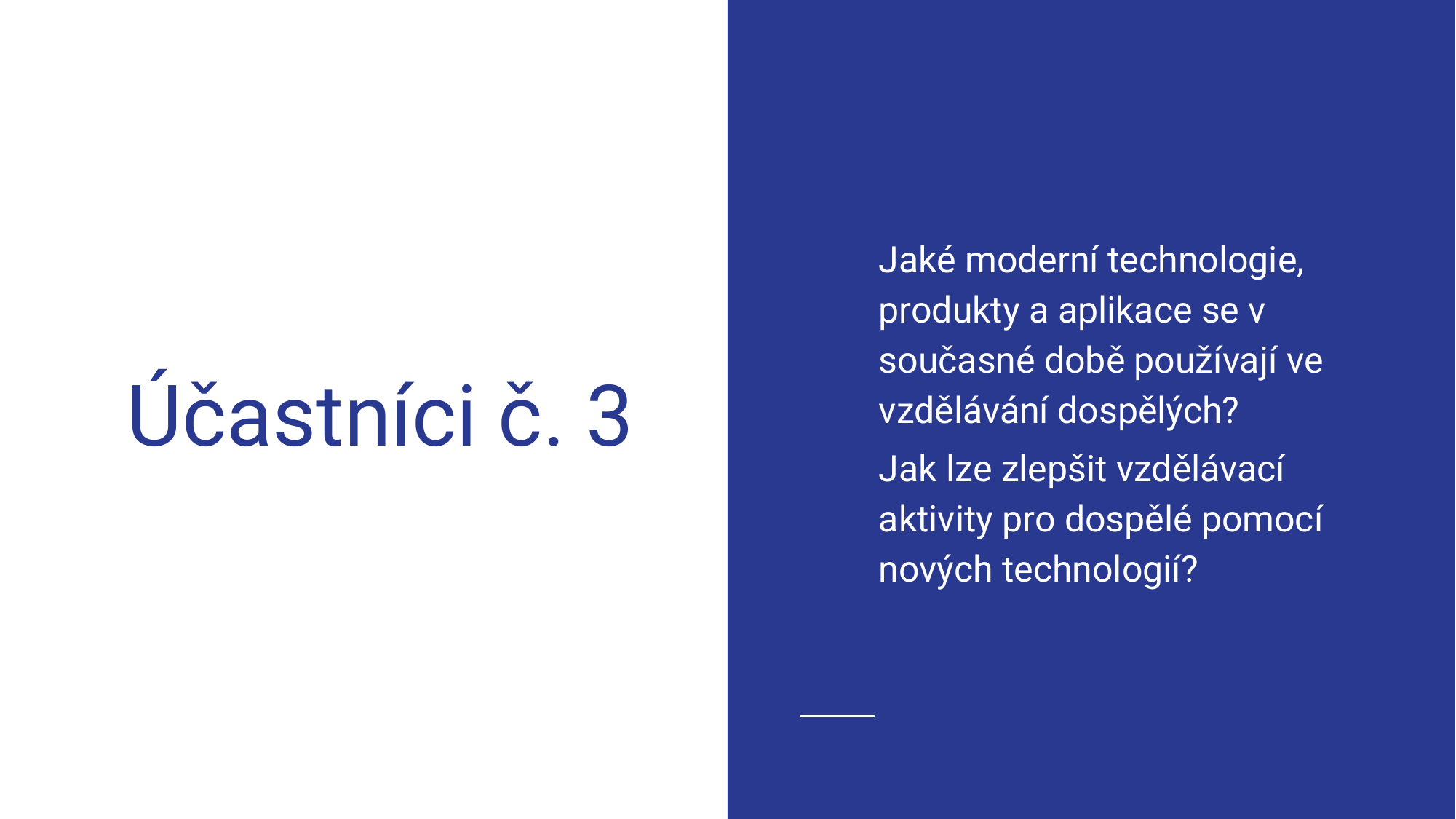

Jaké moderní technologie, produkty a aplikace se v současné době používají ve vzdělávání dospělých?
Jak lze zlepšit vzdělávací aktivity pro dospělé pomocí nových technologií?
# Účastníci č. 3